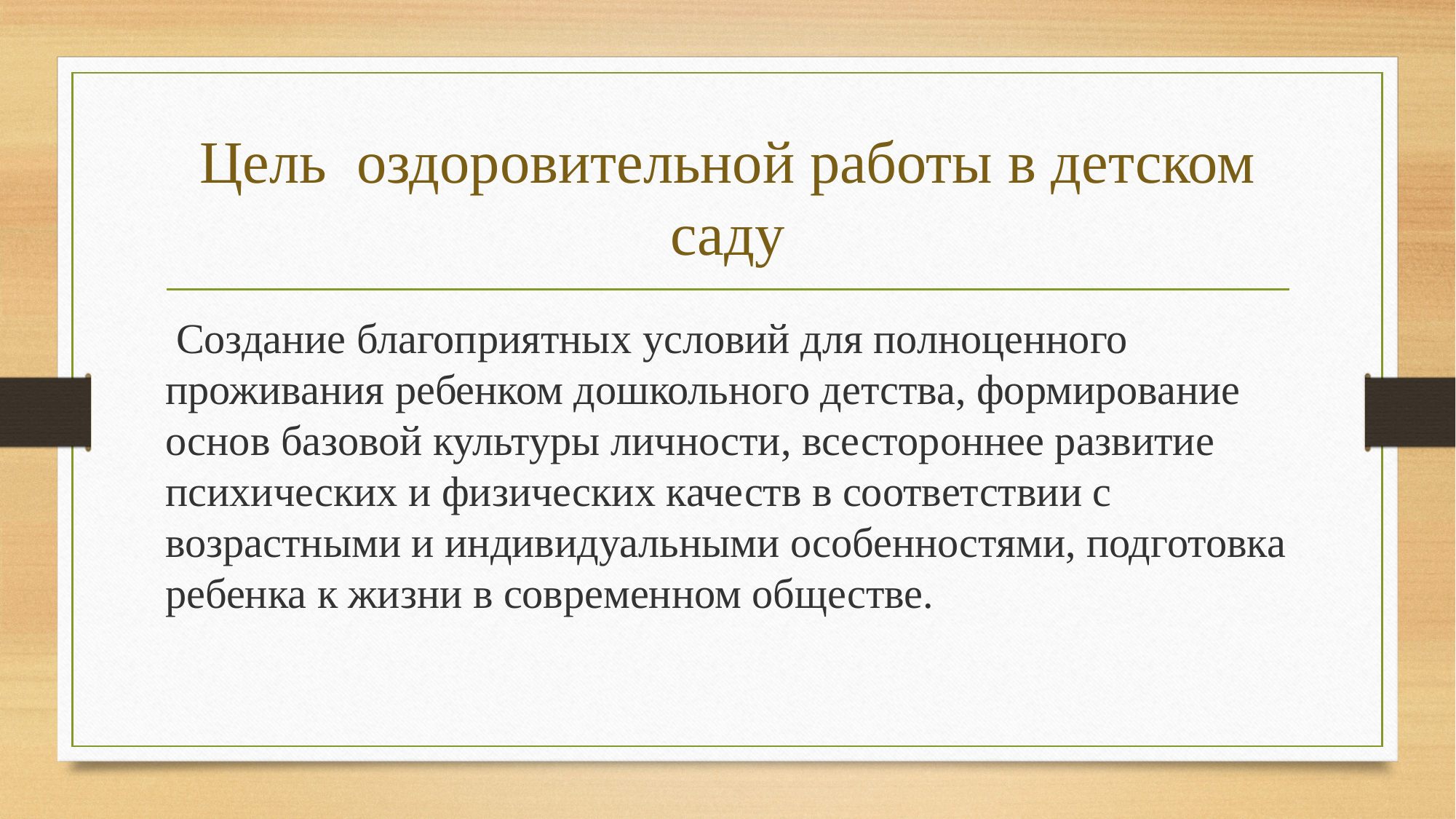

# Цель  оздоровительной работы в детском саду
 Создание благоприятных условий для полноценного проживания ребенком дошкольного детства, формирование основ базовой культуры личности, всестороннее развитие психических и физических качеств в соответствии с возрастными и индивидуальными особенностями, подготовка ребенка к жизни в современном обществе.